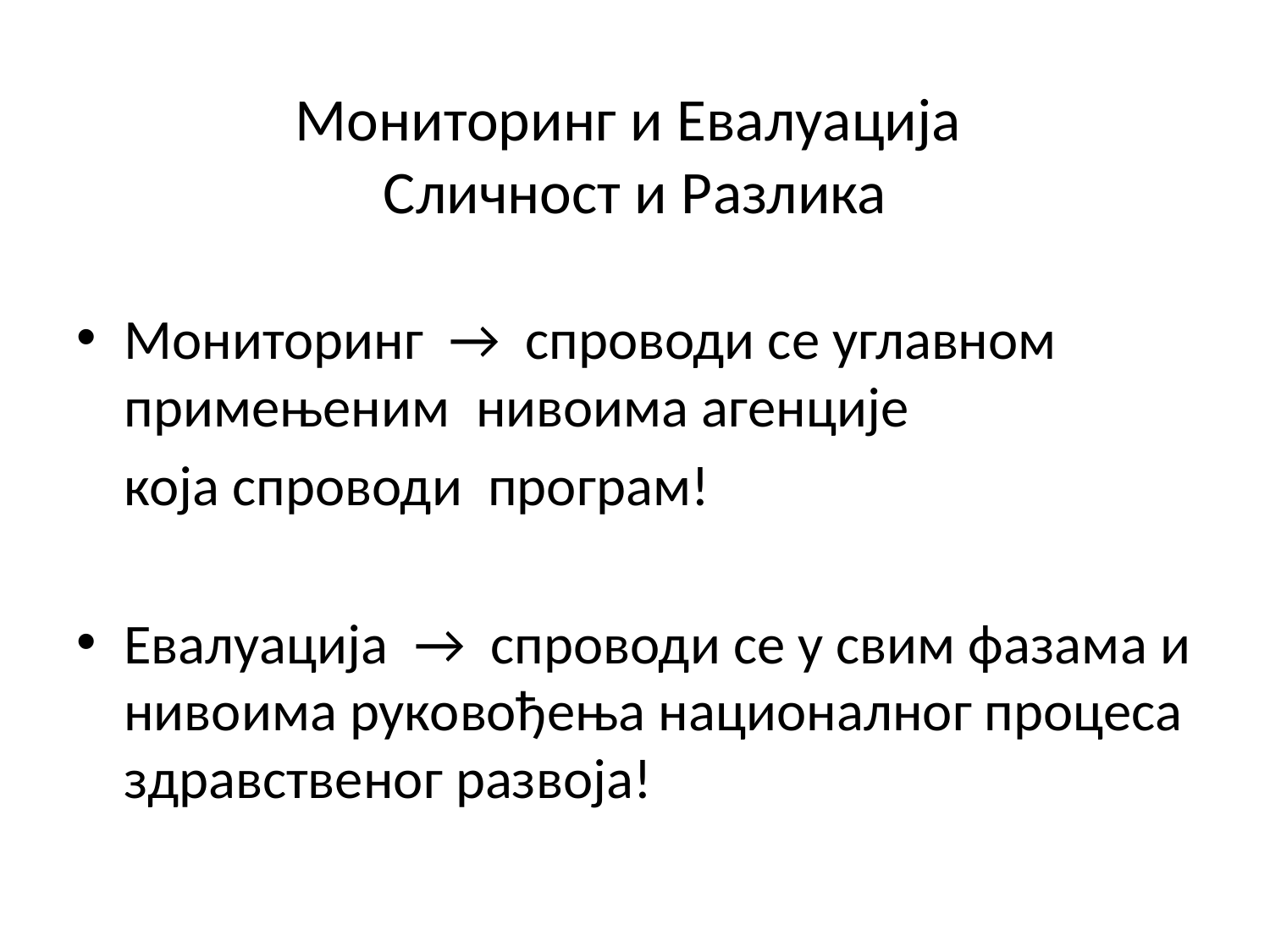

# Мониторинг и Евалуација Сличност и Разлика
Мониторинг  →  спроводи се углавном примењеним  нивоима агенције
	којa спроводи  програм!

Евалуација  →  спроводи се у свим фазама и нивоима руковођења националног процеса здравственог развоја!